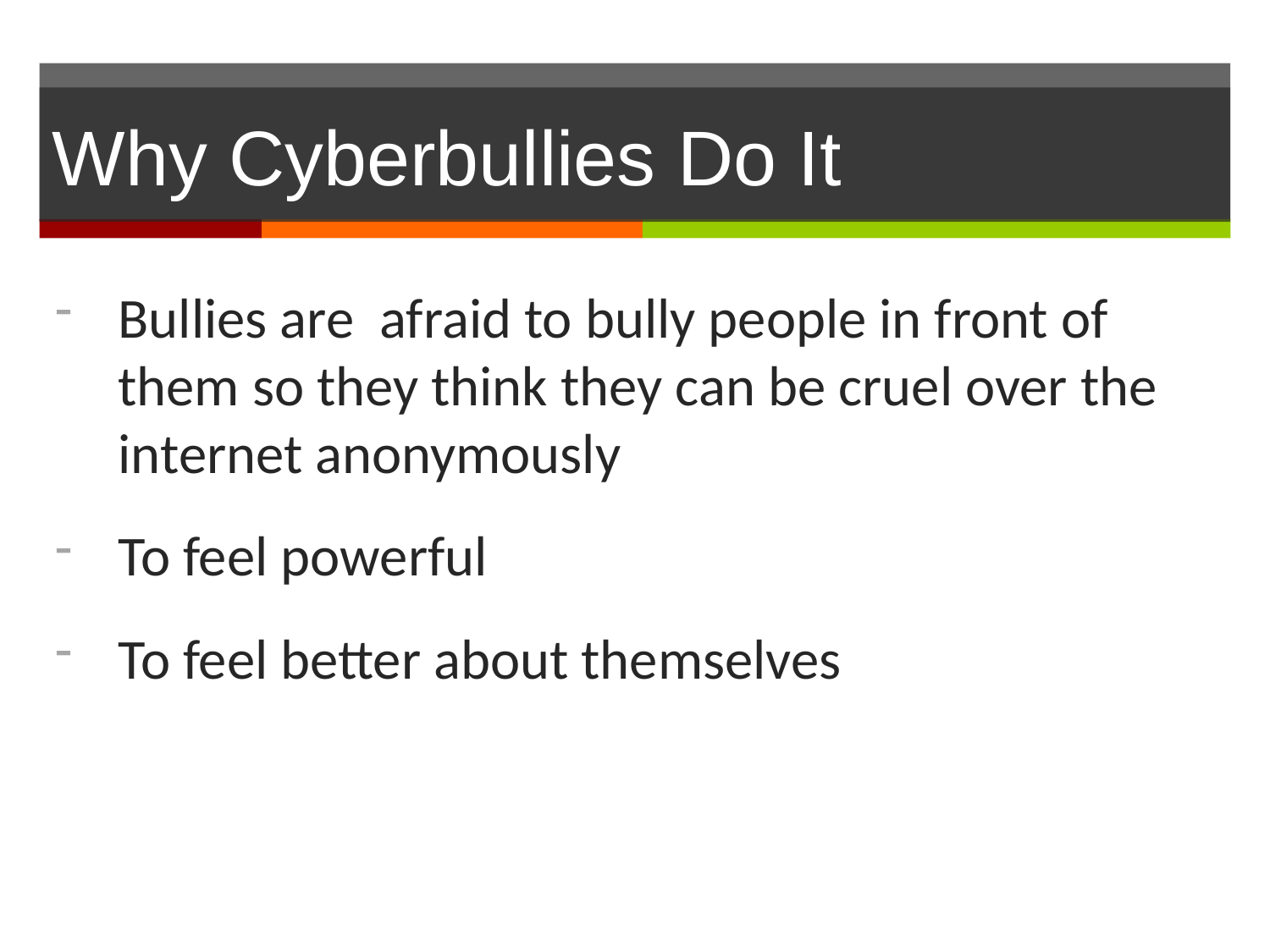

# Why Cyberbullies Do It
Bullies are  afraid to bully people in front of them so they think they can be cruel over the internet anonymously
To feel powerful
To feel better about themselves